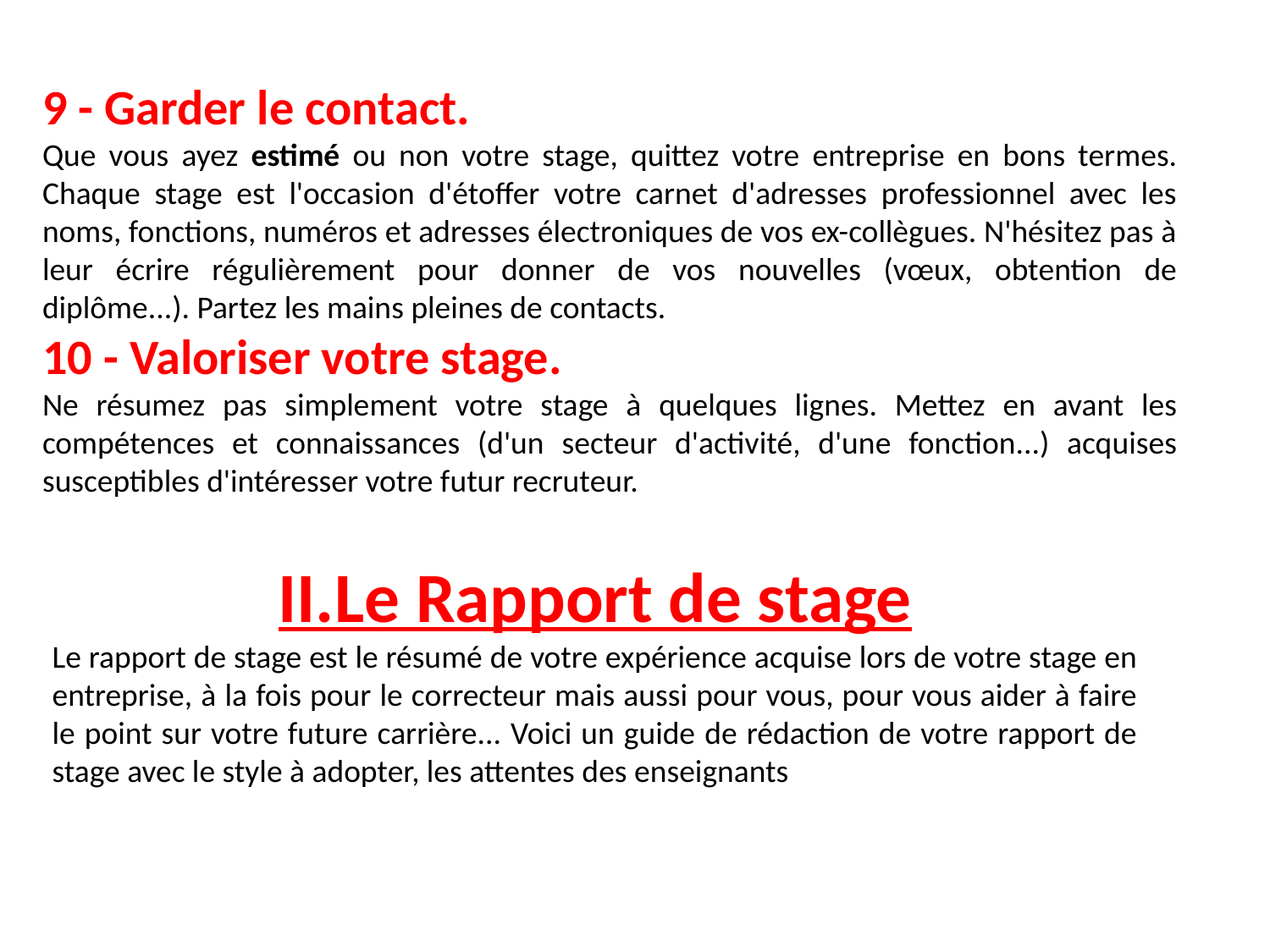

9 - Garder le contact.
Que vous ayez estimé ou non votre stage, quittez votre entreprise en bons termes. Chaque stage est l'occasion d'étoffer votre carnet d'adresses professionnel avec les noms, fonctions, numéros et adresses électroniques de vos ex-collègues. N'hésitez pas à leur écrire régulièrement pour donner de vos nouvelles (vœux, obtention de diplôme...). Partez les mains pleines de contacts.
10 - Valoriser votre stage.
Ne résumez pas simplement votre stage à quelques lignes. Mettez en avant les compétences et connaissances (d'un secteur d'activité, d'une fonction...) acquises susceptibles d'intéresser votre futur recruteur.

II.Le Rapport de stage
Le rapport de stage est le résumé de votre expérience acquise lors de votre stage en entreprise, à la fois pour le correcteur mais aussi pour vous, pour vous aider à faire le point sur votre future carrière... Voici un guide de rédaction de votre rapport de stage avec le style à adopter, les attentes des enseignants